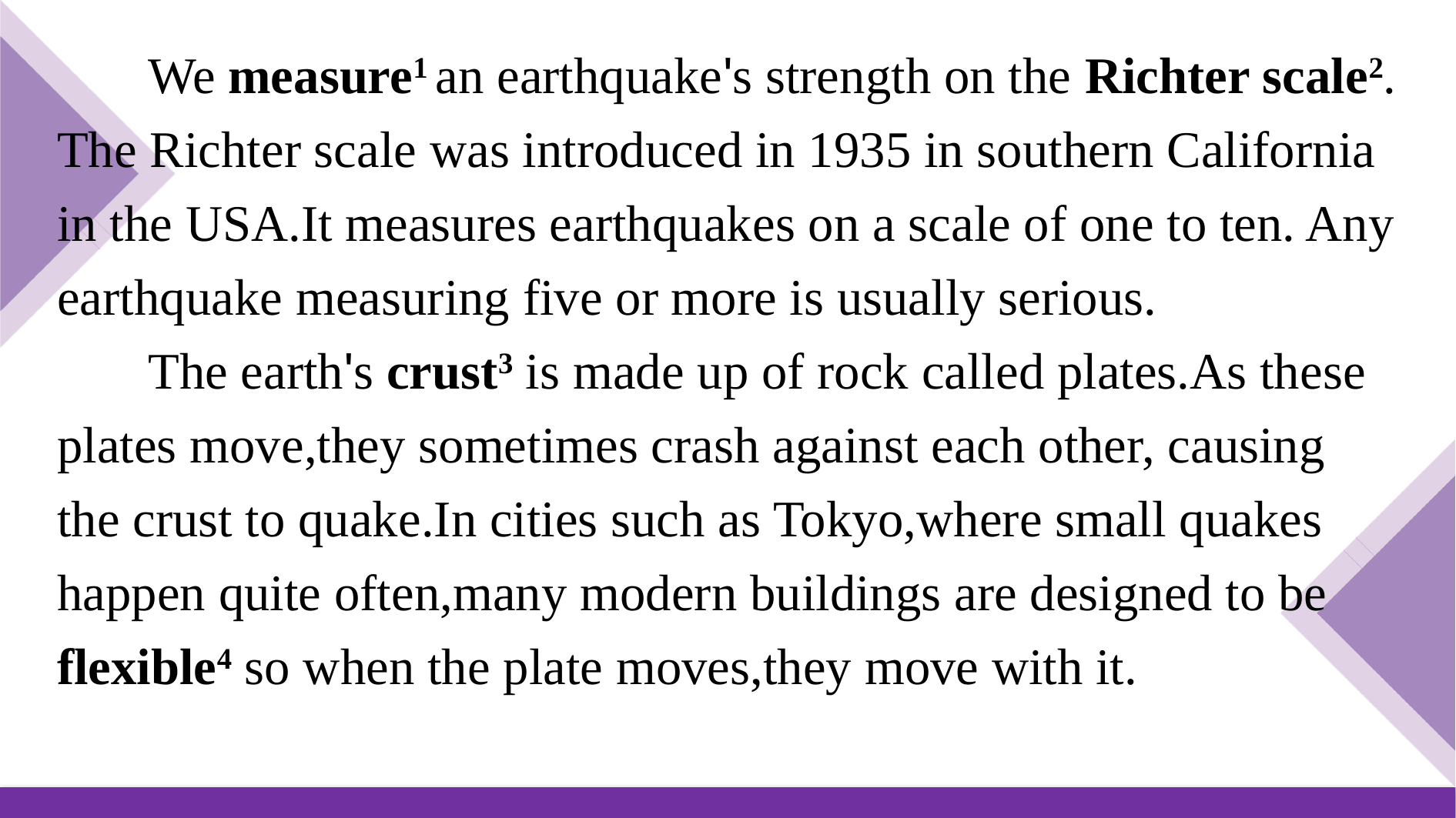

We measure1 an earthquake's strength on the Richter scale2. The Richter scale was introduced in 1935 in southern California in the USA.It measures earthquakes on a scale of one to ten. Any earthquake measuring five or more is usually serious.
The earth's crust3 is made up of rock called plates.As these plates move,they sometimes crash against each other, causing the crust to quake.In cities such as Tokyo,where small quakes happen quite often,many modern buildings are designed to be flexible4 so when the plate moves,they move with it.